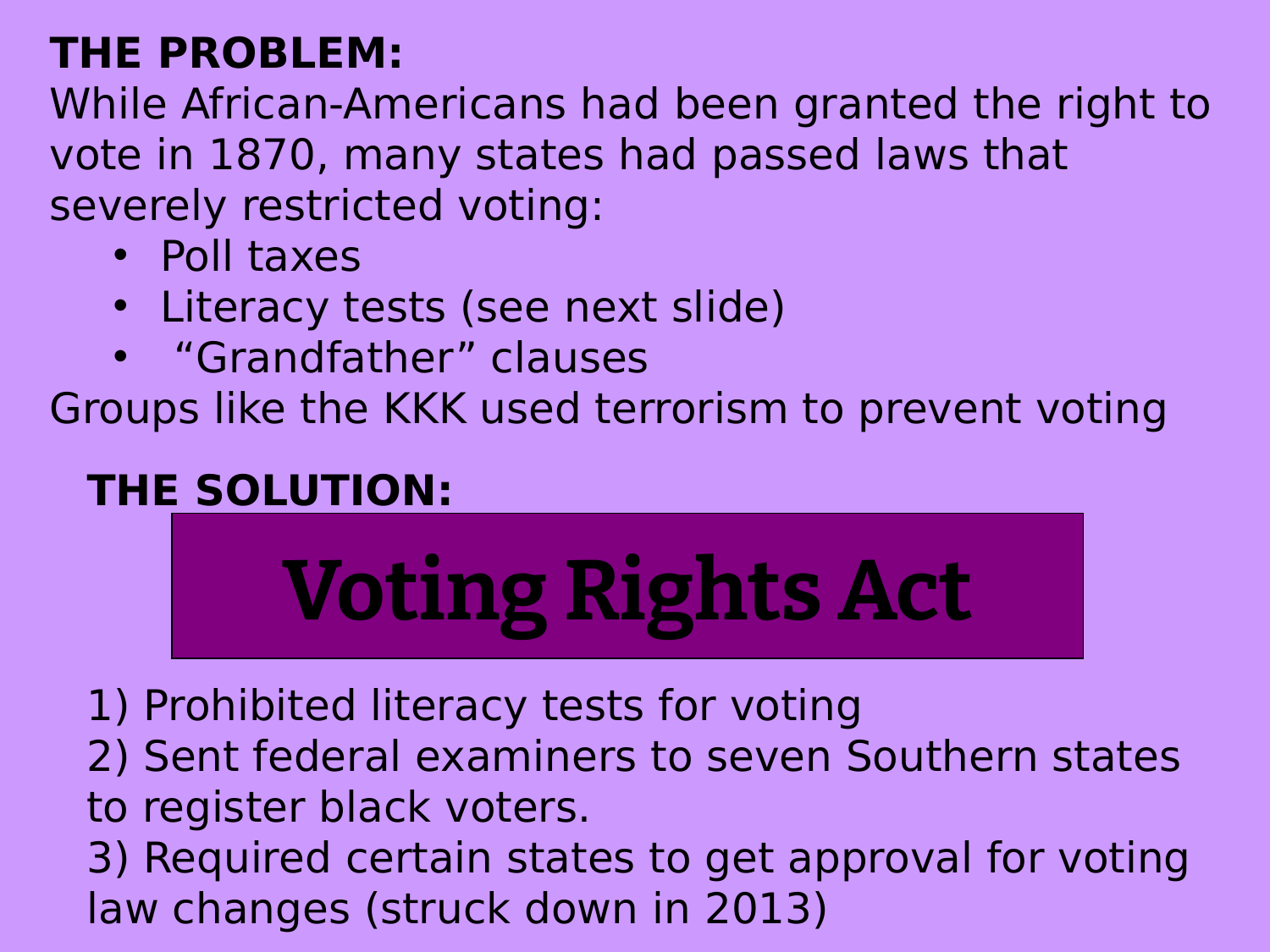

THE PROBLEM:
While African-Americans had been granted the right to vote in 1870, many states had passed laws that severely restricted voting:
Poll taxes
Literacy tests (see next slide)
 “Grandfather” clauses
Groups like the KKK used terrorism to prevent voting

THE SOLUTION:
Voting Rights Act
 Prohibited literacy tests for voting
 Sent federal examiners to seven Southern states to register black voters.
 Required certain states to get approval for voting law changes (struck down in 2013)